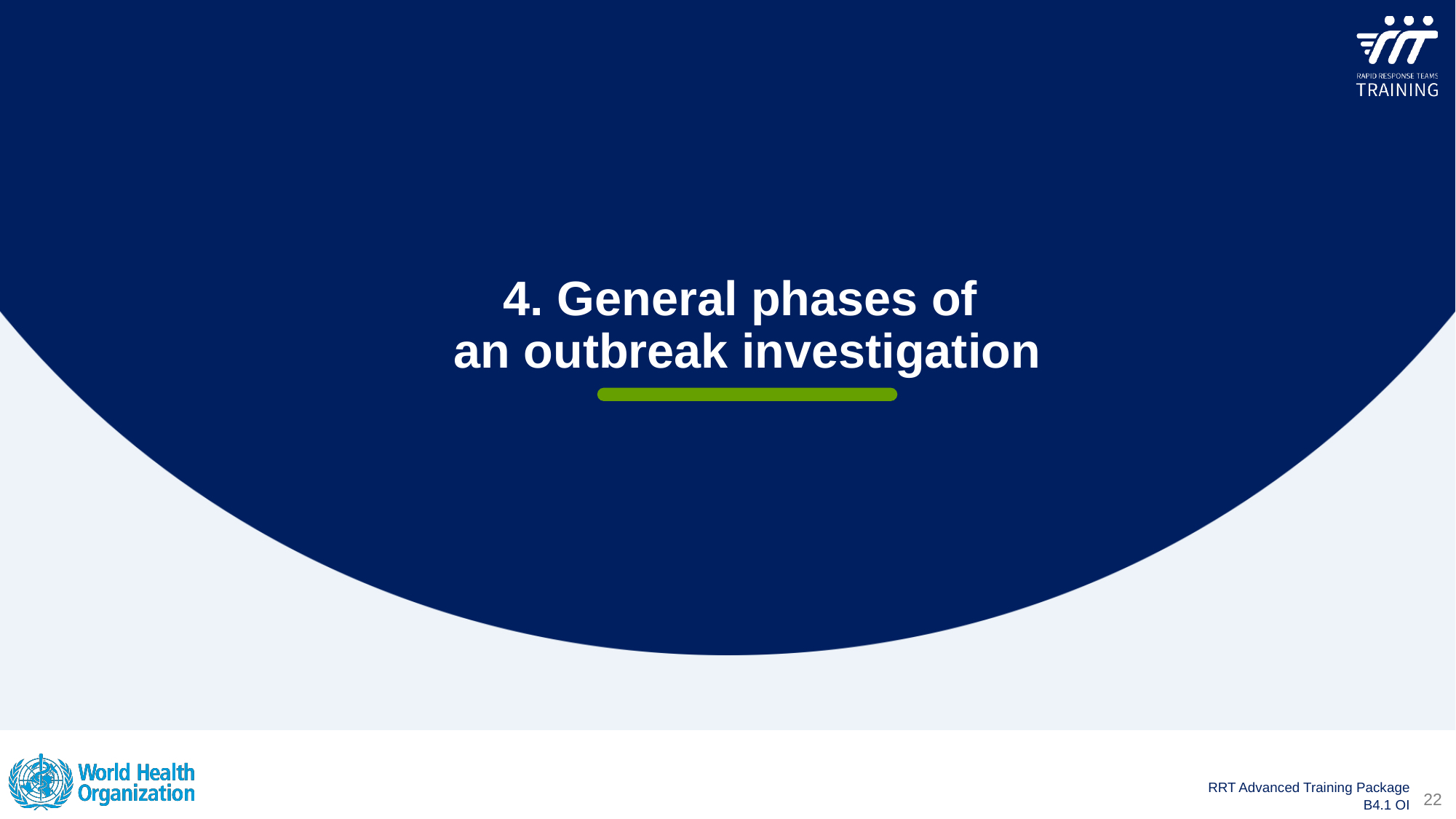

4. General phases of
an outbreak investigation